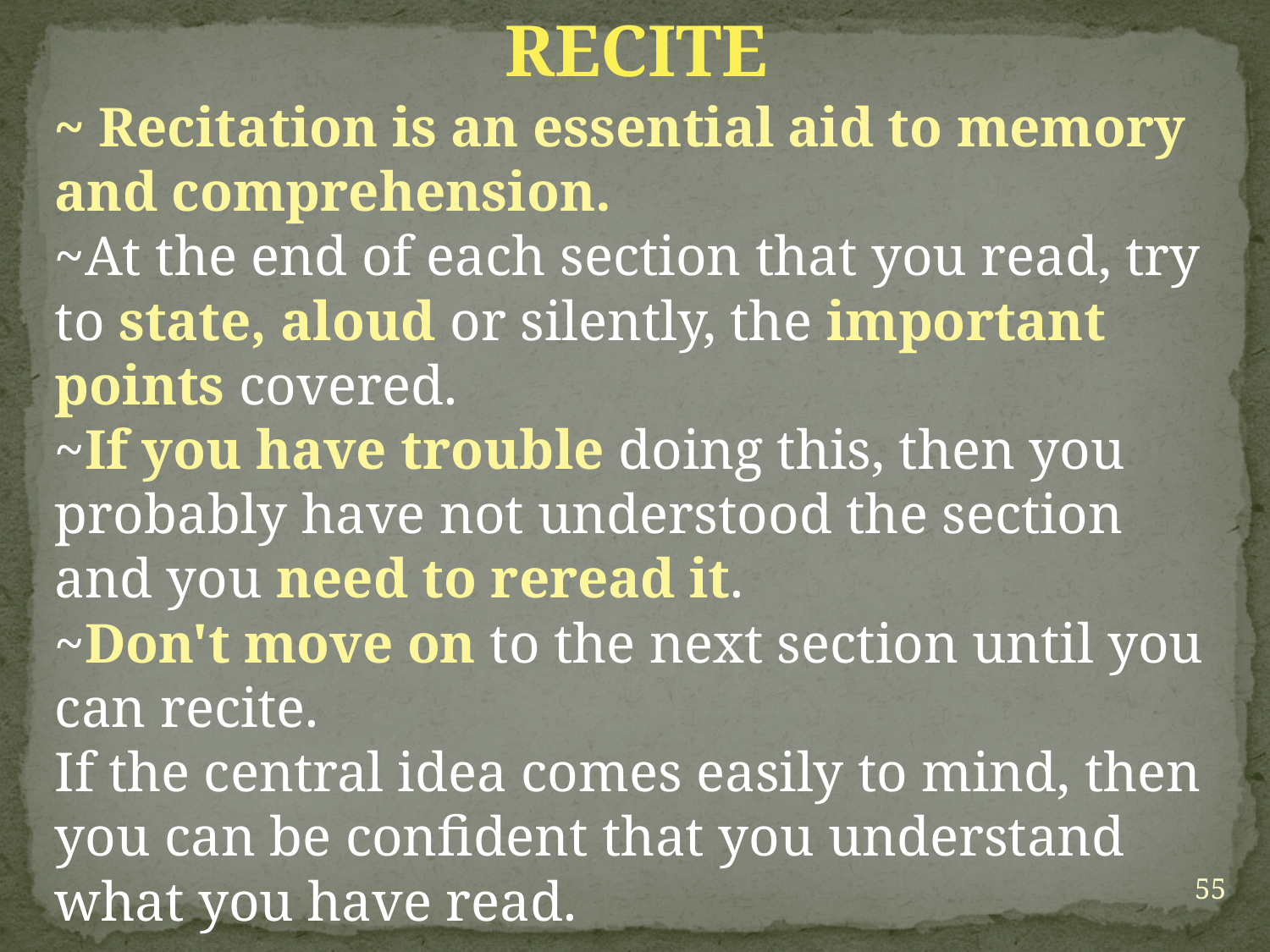

RECITE
~ Recitation is an essential aid to memory and comprehension.
~At the end of each section that you read, try to state, aloud or silently, the important points covered.
~If you have trouble doing this, then you probably have not understood the section and you need to reread it.
~Don't move on to the next section until you can recite.
If the central idea comes easily to mind, then you can be confident that you understand what you have read.
55